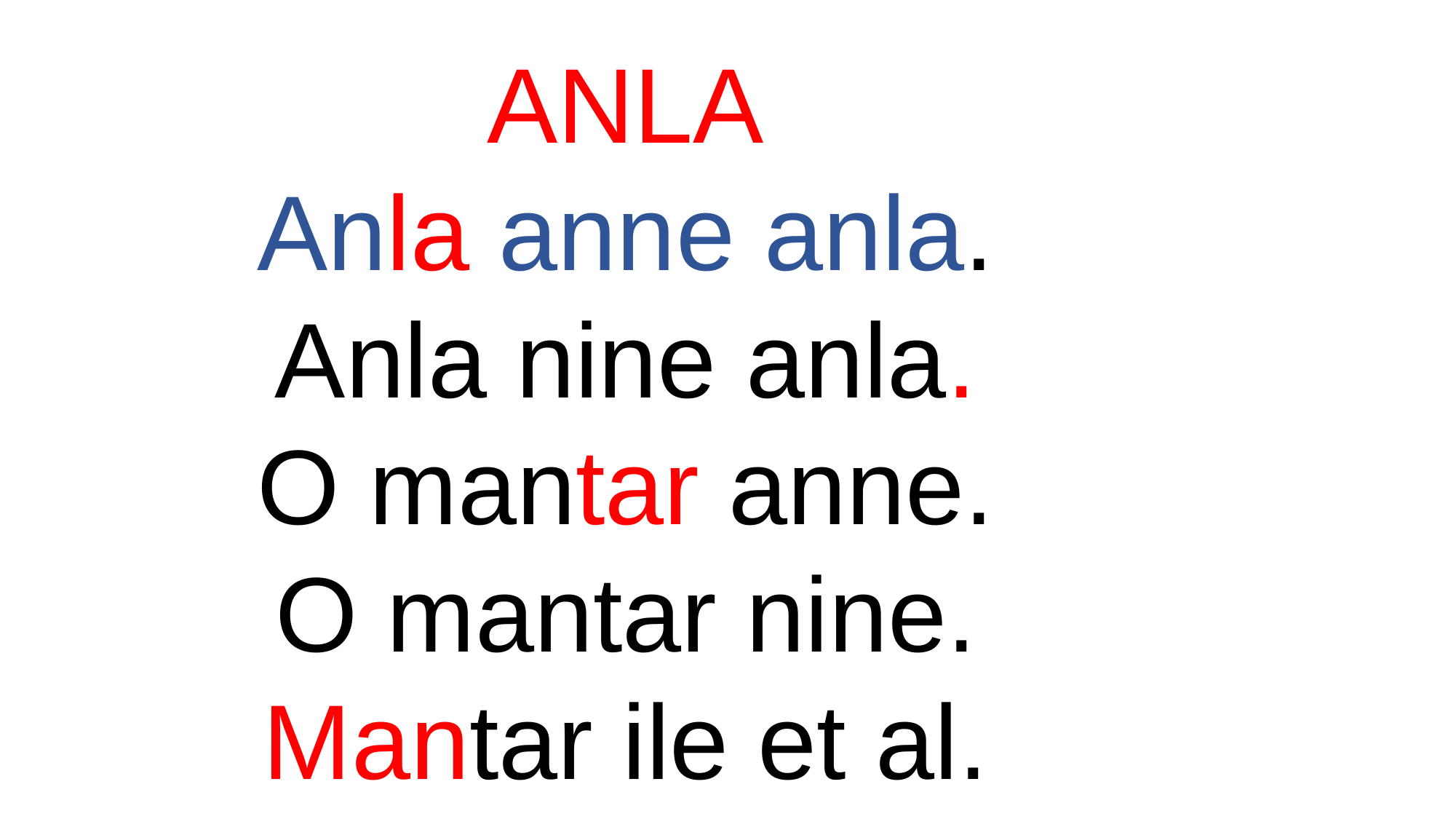

# ANLA Anla anne anla. Anla nine anla. O mantar anne. O mantar nine. Mantar ile et al.